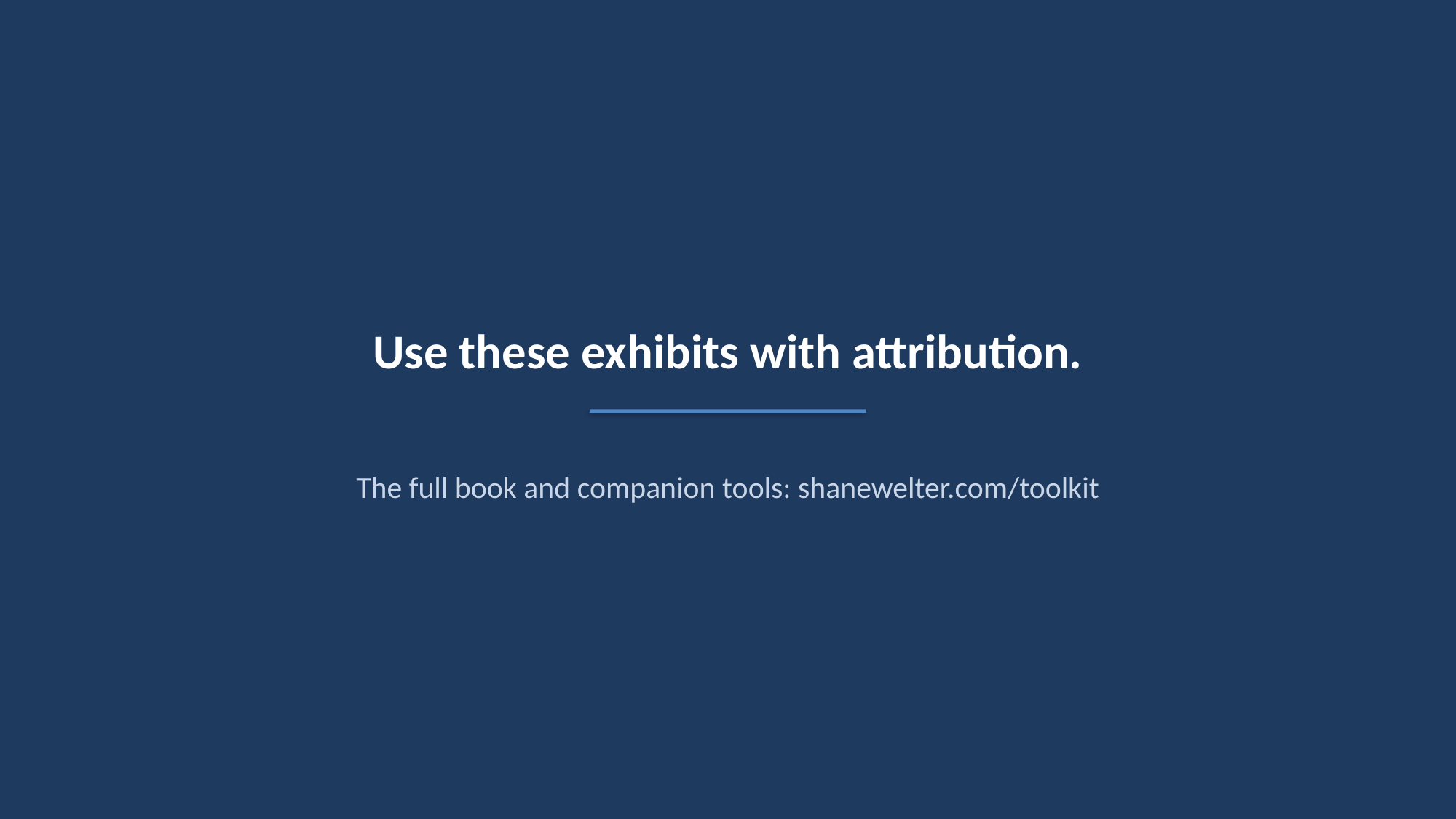

Use these exhibits with attribution.

The full book and companion tools: shanewelter.com/toolkit